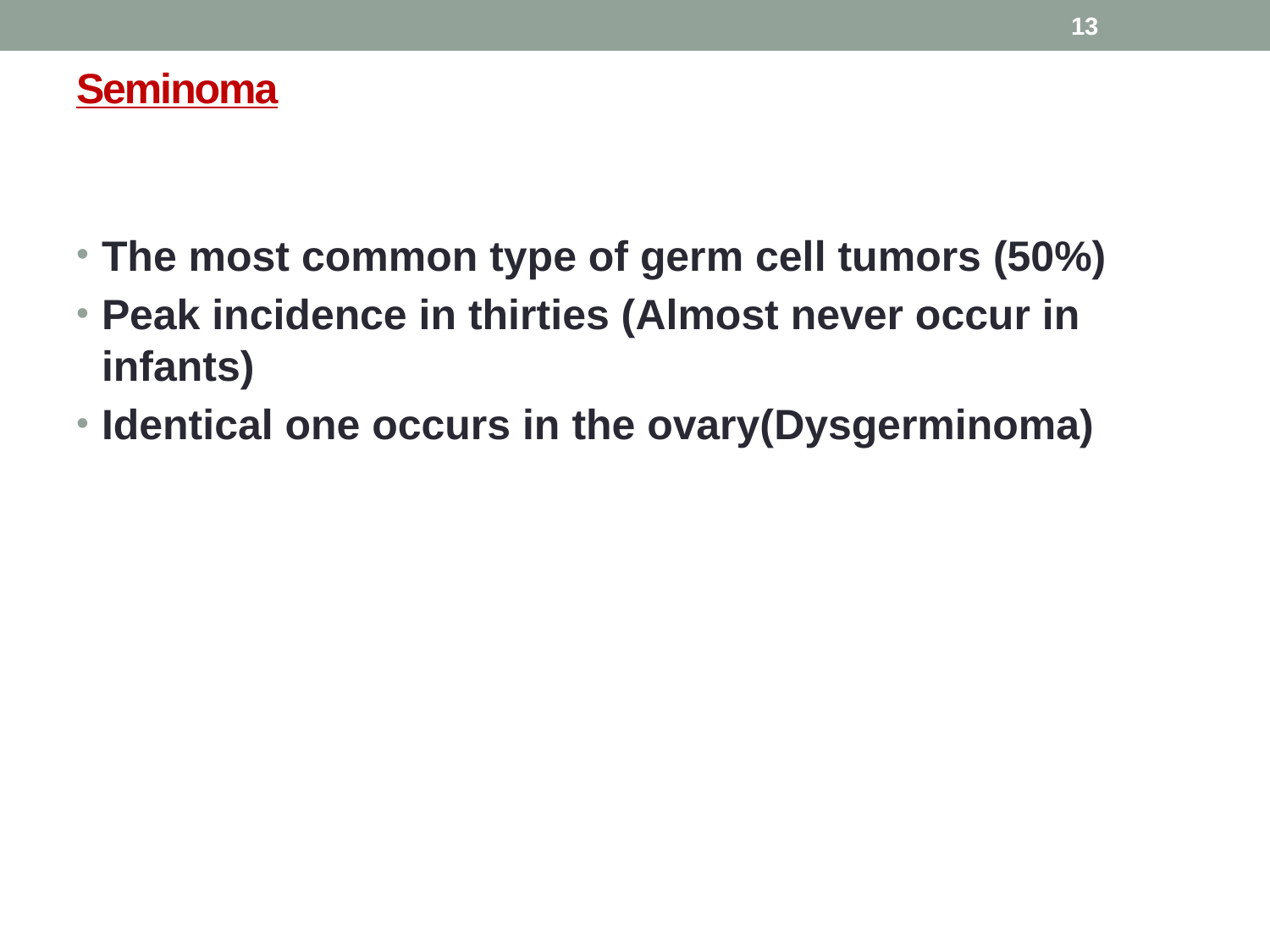

13
# Seminoma
The most common type of germ cell tumors (50%)
Peak incidence in thirties (Almost never occur in infants)
Identical one occurs in the ovary(Dysgerminoma)